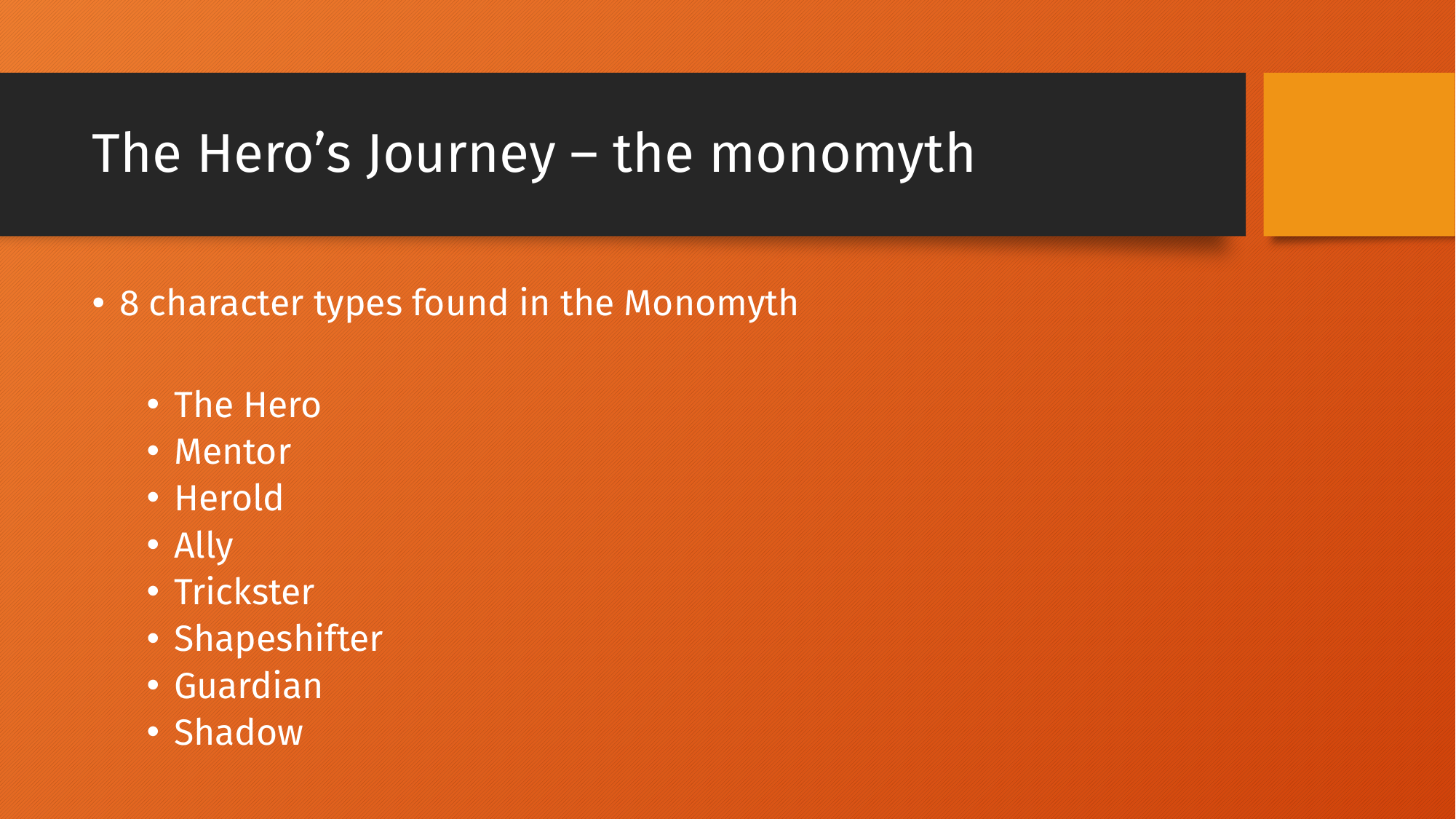

# The Hero’s Journey – the monomyth
8 character types found in the Monomyth

The Hero
Mentor
Herold
Ally
Trickster
Shapeshifter
Guardian
Shadow